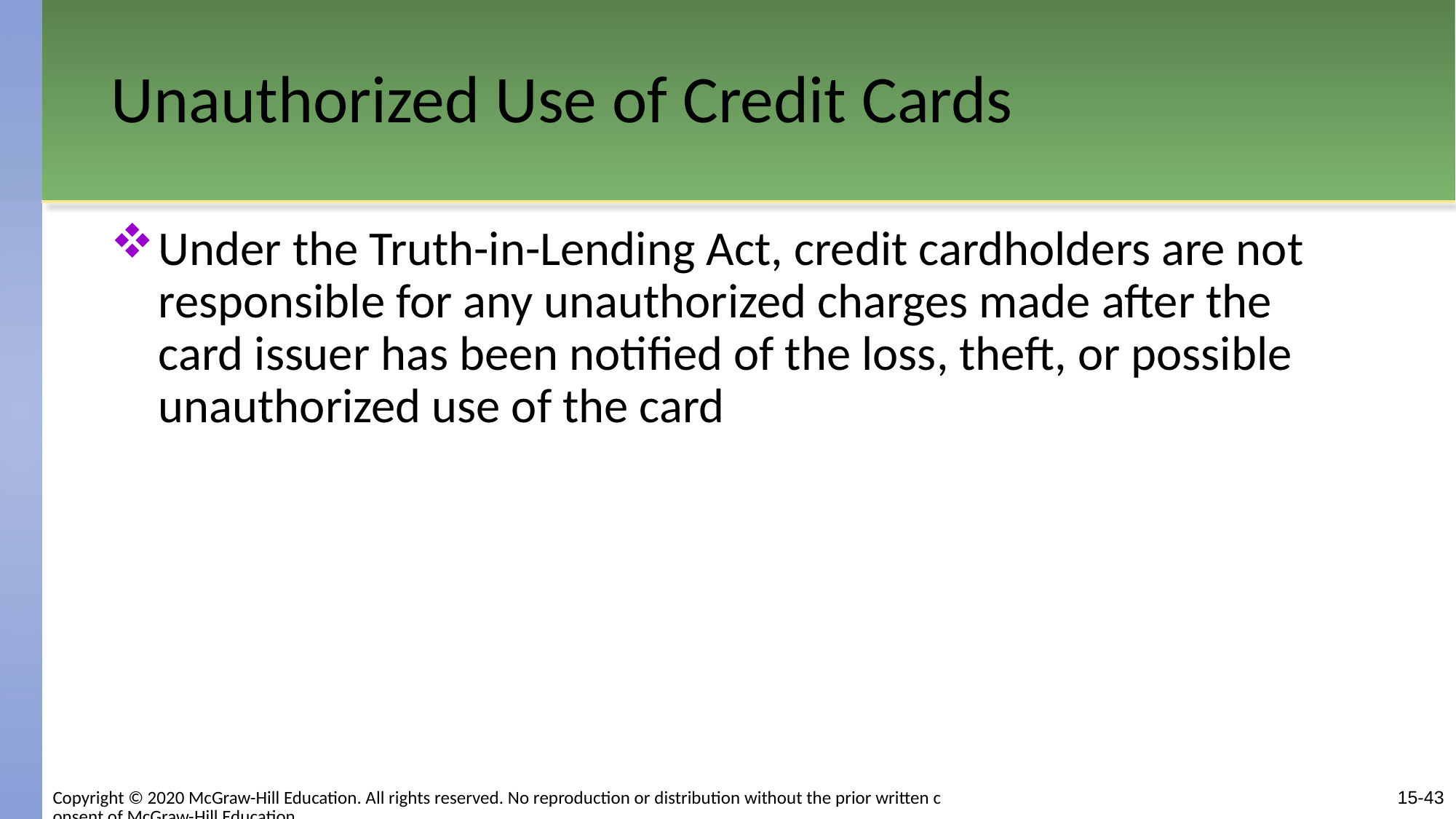

# Unauthorized Use of Credit Cards
Under the Truth-in-Lending Act, credit cardholders are not responsible for any unauthorized charges made after the card issuer has been notified of the loss, theft, or possible unauthorized use of the card

15-43
Copyright © 2020 McGraw-Hill Education. All rights reserved. No reproduction or distribution without the prior written consent of McGraw-Hill Education.